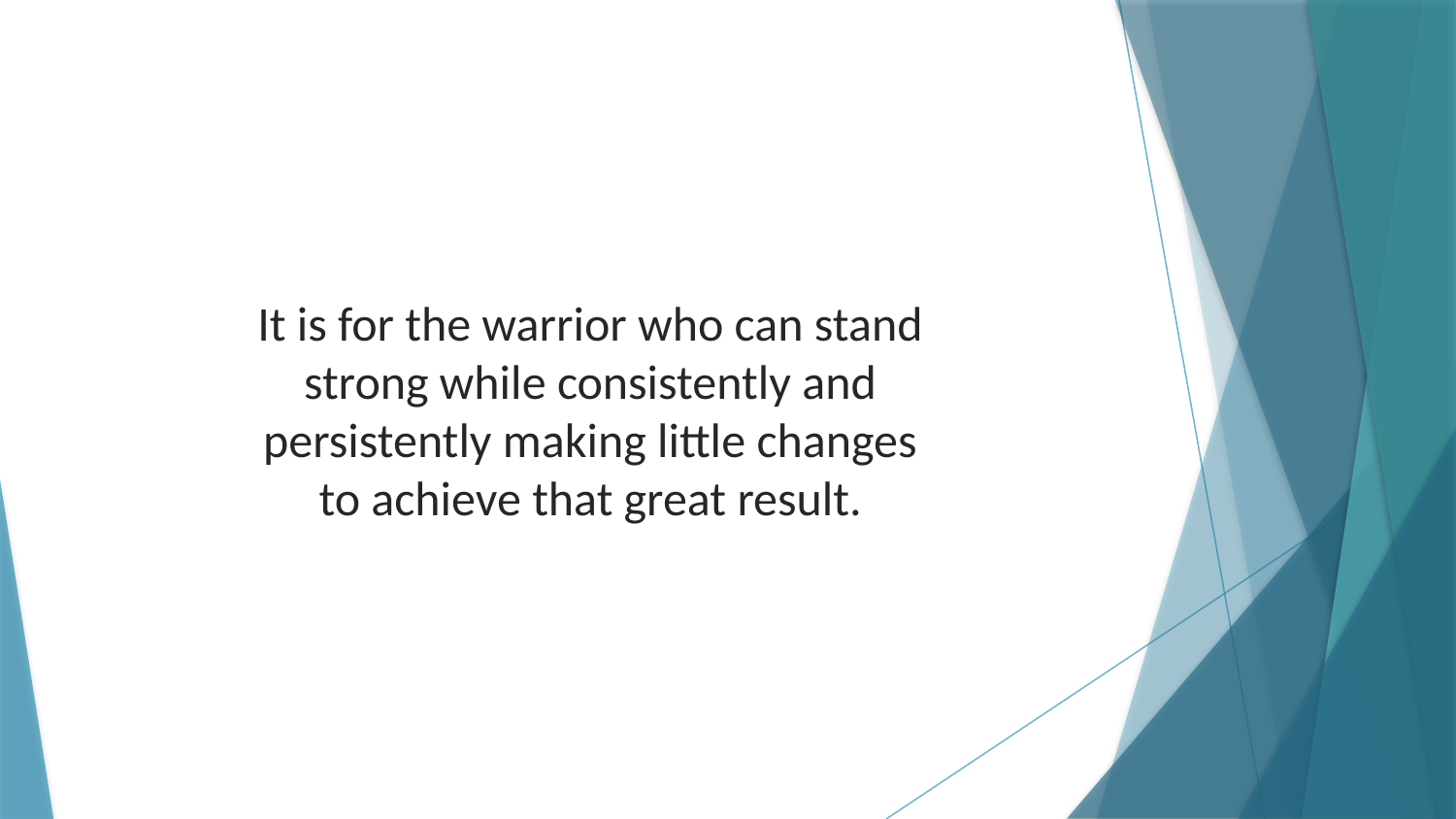

It is for the warrior who can stand strong while consistently and persistently making little changes to achieve that great result.